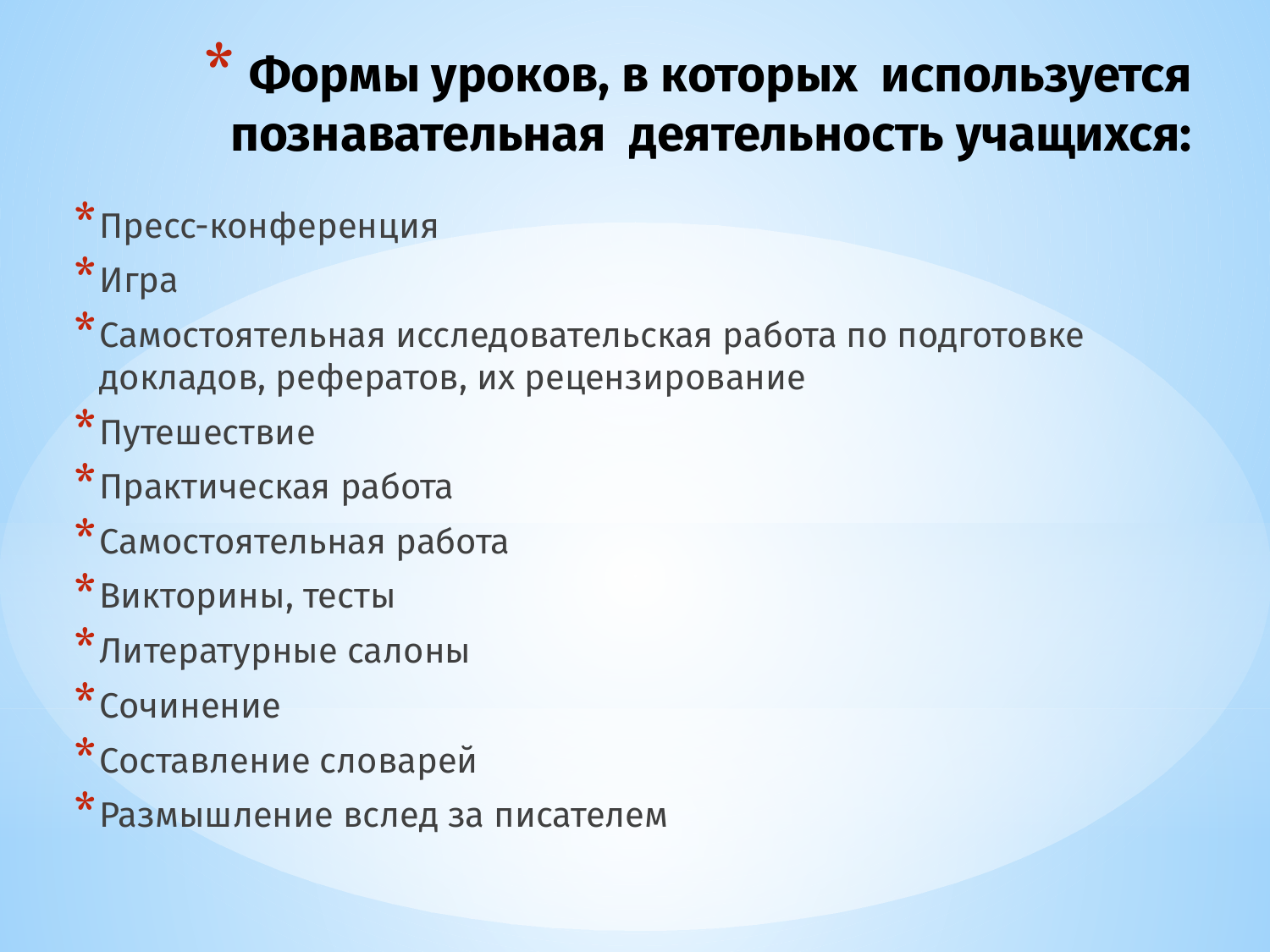

# Формы уроков, в которых  используется познавательная  деятельность учащихся:
Пресс-конференция
Игра
Самостоятельная исследовательская работа по подготовке докладов, рефератов, их рецензирование
Путешествие
Практическая работа
Самостоятельная работа
Викторины, тесты
Литературные салоны
Сочинение
Составление словарей
Размышление вслед за писателем